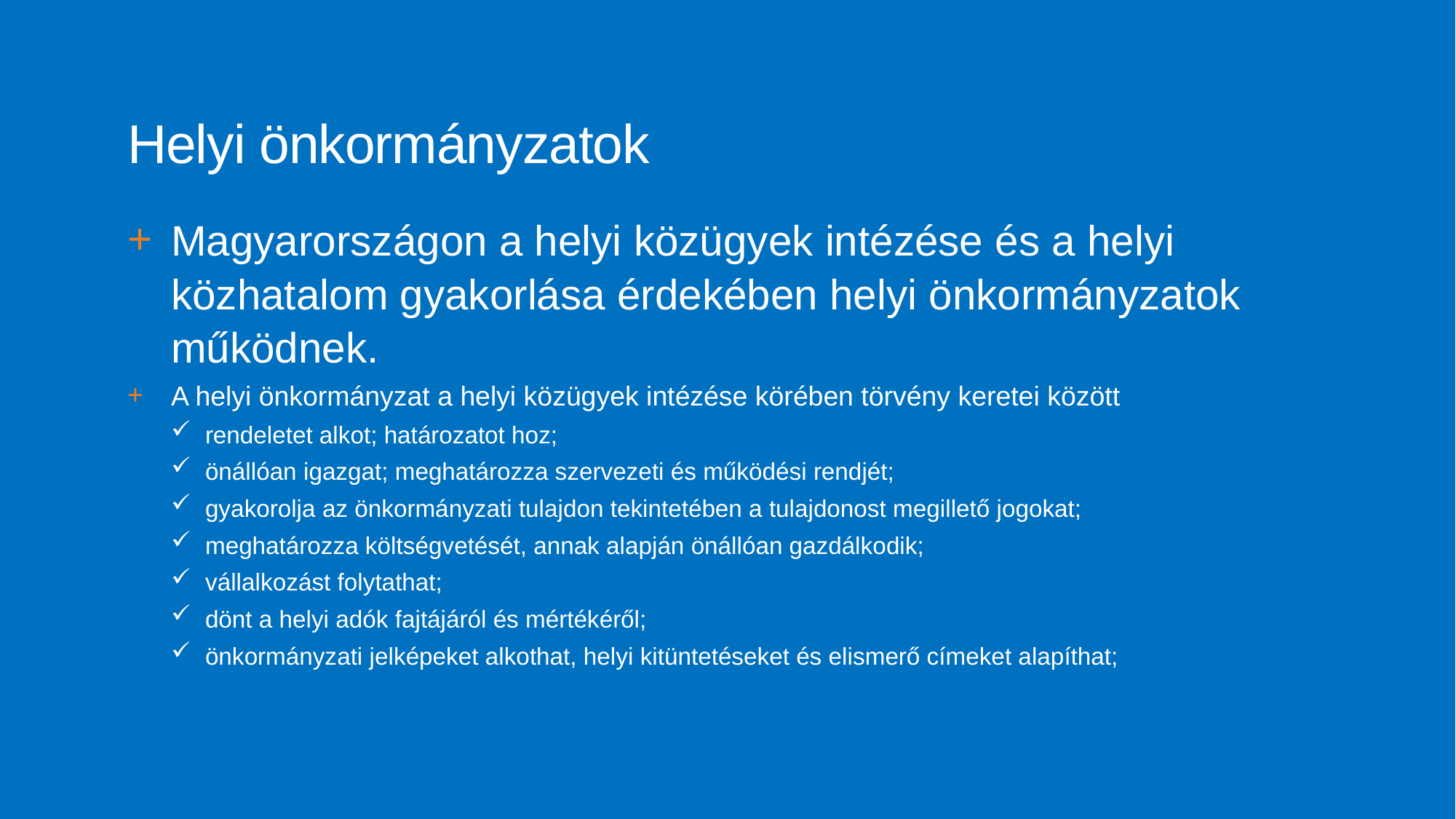

# Helyi önkormányzatok
Magyarországon a helyi közügyek intézése és a helyi közhatalom gyakorlása érdekében helyi önkormányzatok működnek.
A helyi önkormányzat a helyi közügyek intézése körében törvény keretei között
rendeletet alkot; határozatot hoz;
önállóan igazgat; meghatározza szervezeti és működési rendjét;
gyakorolja az önkormányzati tulajdon tekintetében a tulajdonost megillető jogokat;
meghatározza költségvetését, annak alapján önállóan gazdálkodik;
vállalkozást folytathat;
dönt a helyi adók fajtájáról és mértékéről;
önkormányzati jelképeket alkothat, helyi kitüntetéseket és elismerő címeket alapíthat;